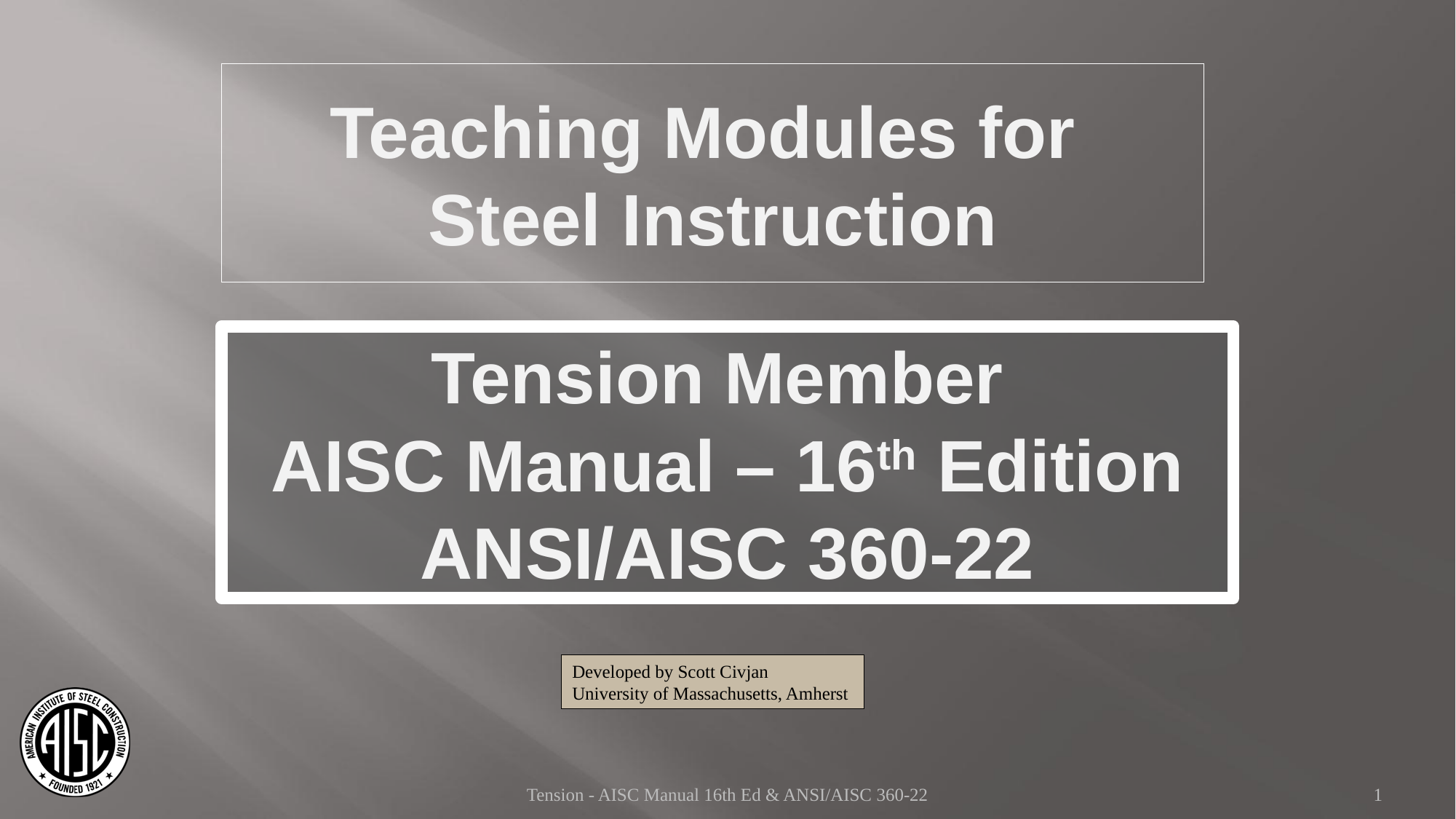

Teaching Modules for
Steel Instruction
Tension Member
AISC Manual – 16th Edition
ANSI/AISC 360-22
Developed by Scott Civjan
University of Massachusetts, Amherst
Tension - AISC Manual 16th Ed & ANSI/AISC 360-22
1